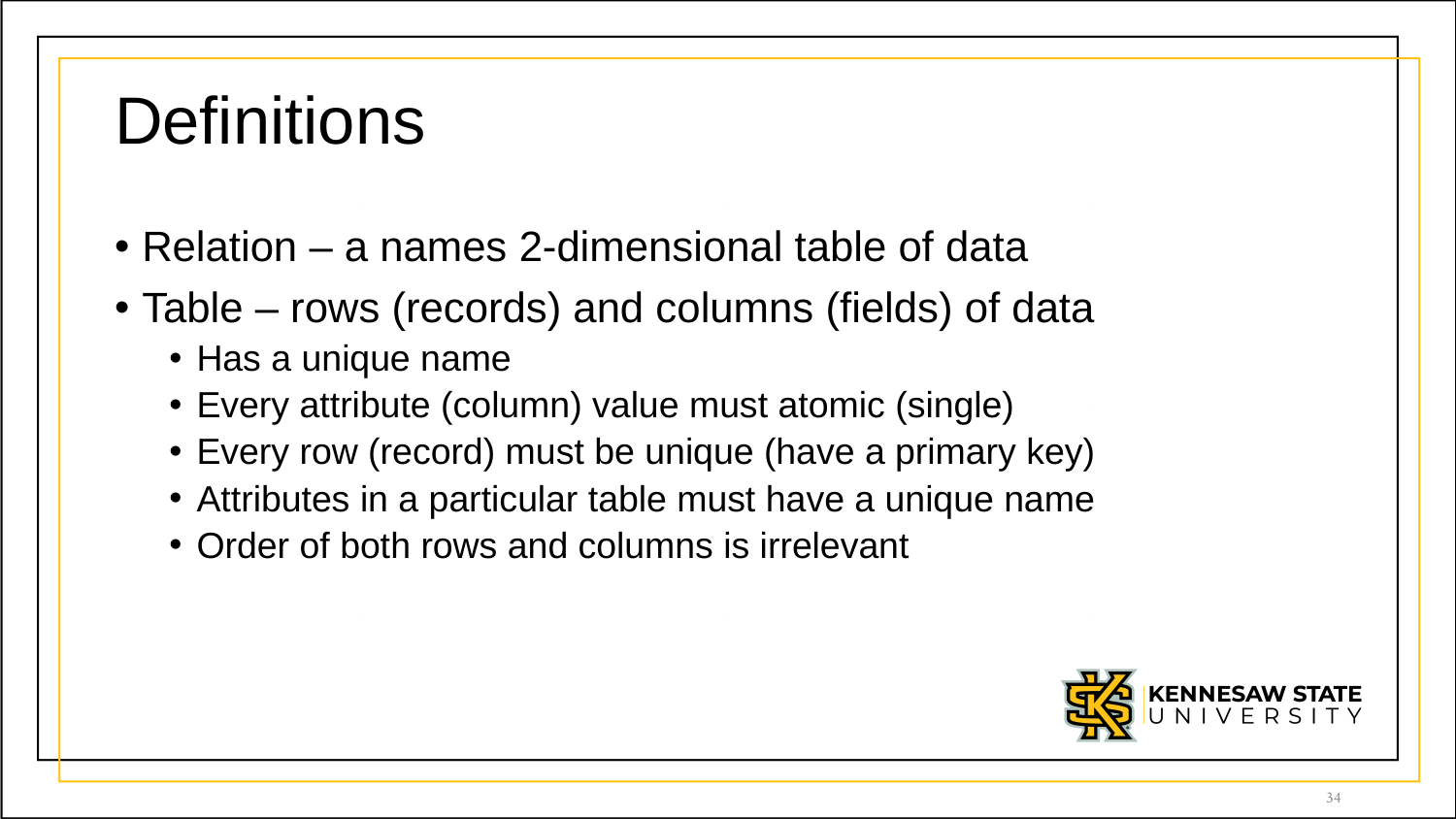

# Definitions
Relation – a names 2-dimensional table of data
Table – rows (records) and columns (fields) of data
Has a unique name
Every attribute (column) value must atomic (single)
Every row (record) must be unique (have a primary key)
Attributes in a particular table must have a unique name
Order of both rows and columns is irrelevant
34